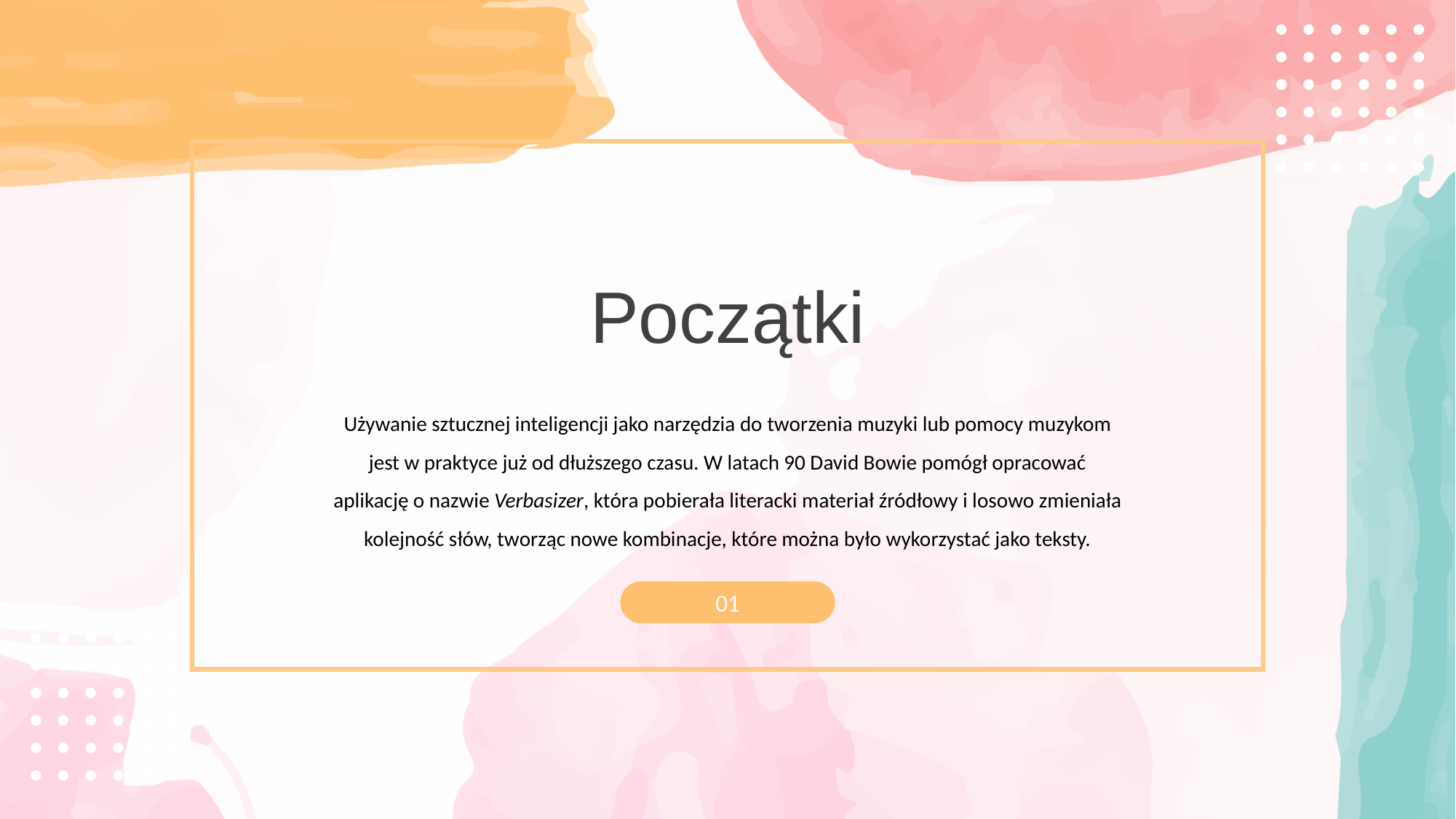

Początki
Używanie sztucznej inteligencji jako narzędzia do tworzenia muzyki lub pomocy muzykom jest w praktyce już od dłuższego czasu. W latach 90 David Bowie pomógł opracować aplikację o nazwie Verbasizer, która pobierała literacki materiał źródłowy i losowo zmieniała kolejność słów, tworząc nowe kombinacje, które można było wykorzystać jako teksty.
01